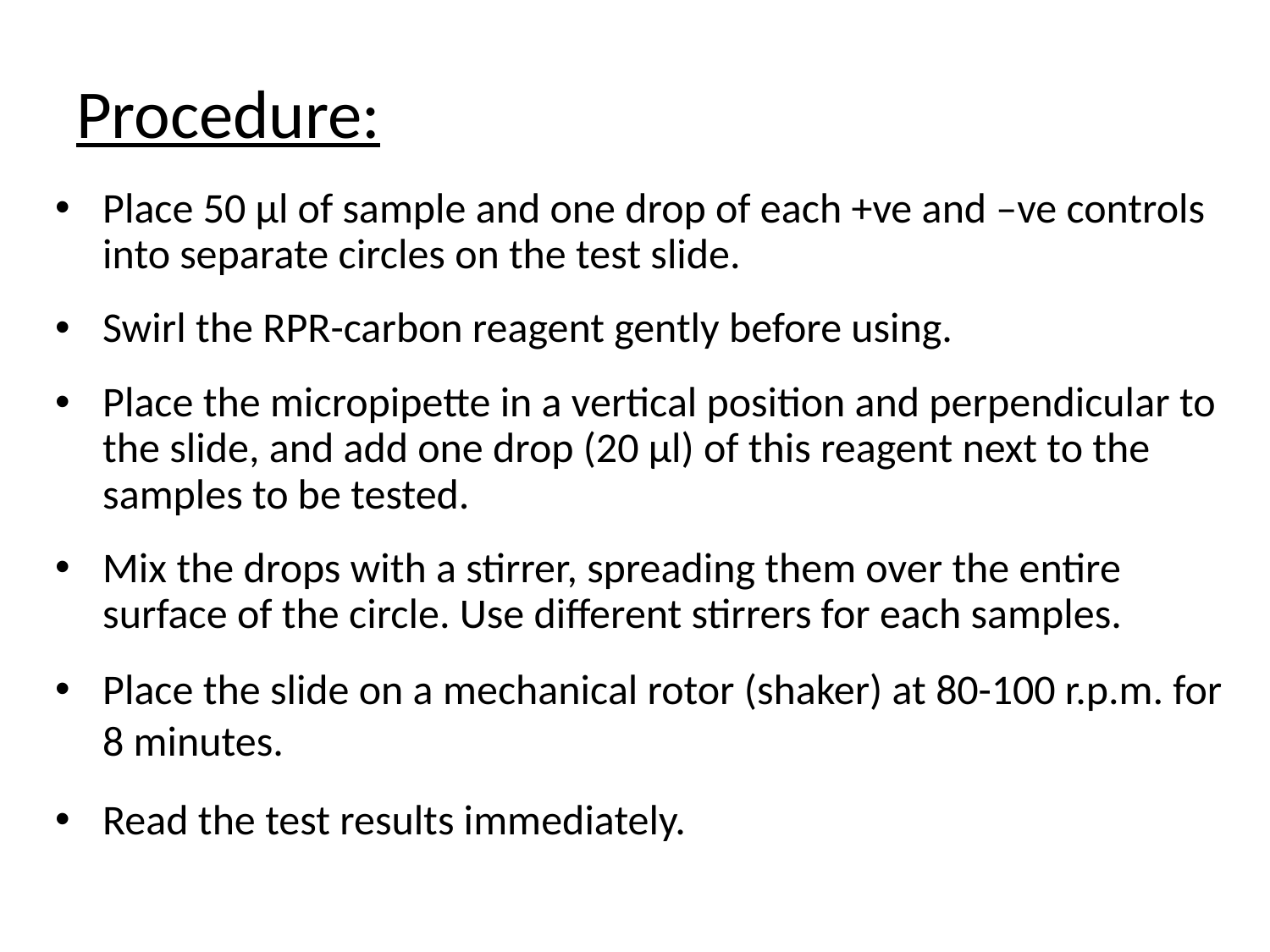

# Procedure:
Place 50 µl of sample and one drop of each +ve and –ve controls into separate circles on the test slide.

Swirl the RPR-carbon reagent gently before using.

Place the micropipette in a vertical position and perpendicular to the slide, and add one drop (20 µl) of this reagent next to the samples to be tested.

Mix the drops with a stirrer, spreading them over the entire surface of the circle. Use different stirrers for each samples.

Place the slide on a mechanical rotor (shaker) at 80-100 r.p.m. for 8 minutes.

Read the test results immediately.